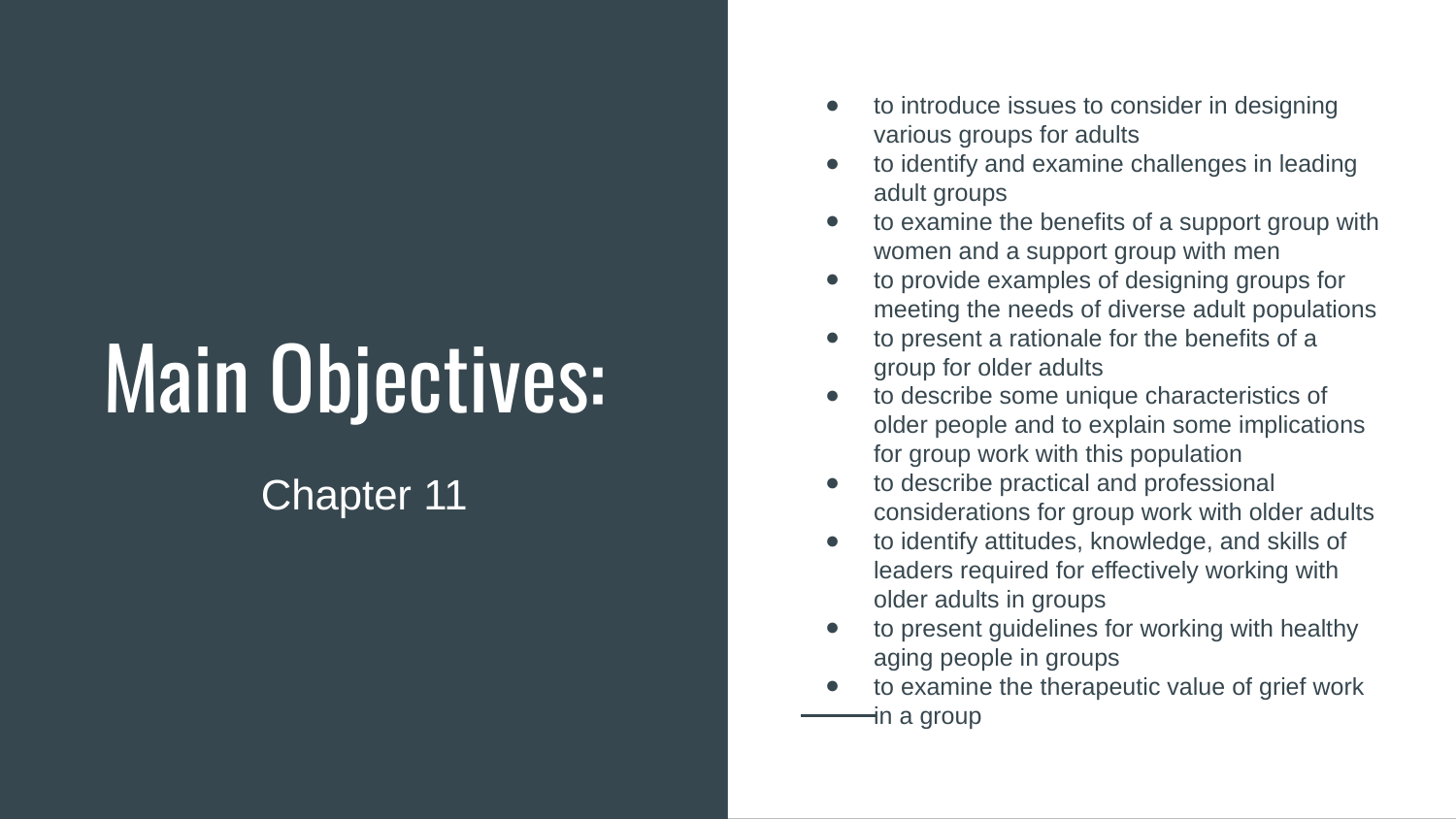

to introduce issues to consider in designing various groups for adults
to identify and examine challenges in leading adult groups
to examine the benefits of a support group with women and a support group with men
to provide examples of designing groups for meeting the needs of diverse adult populations
to present a rationale for the benefits of a group for older adults
to describe some unique characteristics of older people and to explain some implications for group work with this population
to describe practical and professional considerations for group work with older adults
to identify attitudes, knowledge, and skills of leaders required for effectively working with older adults in groups
to present guidelines for working with healthy aging people in groups
to examine the therapeutic value of grief work in a group
# Main Objectives:
Chapter 11